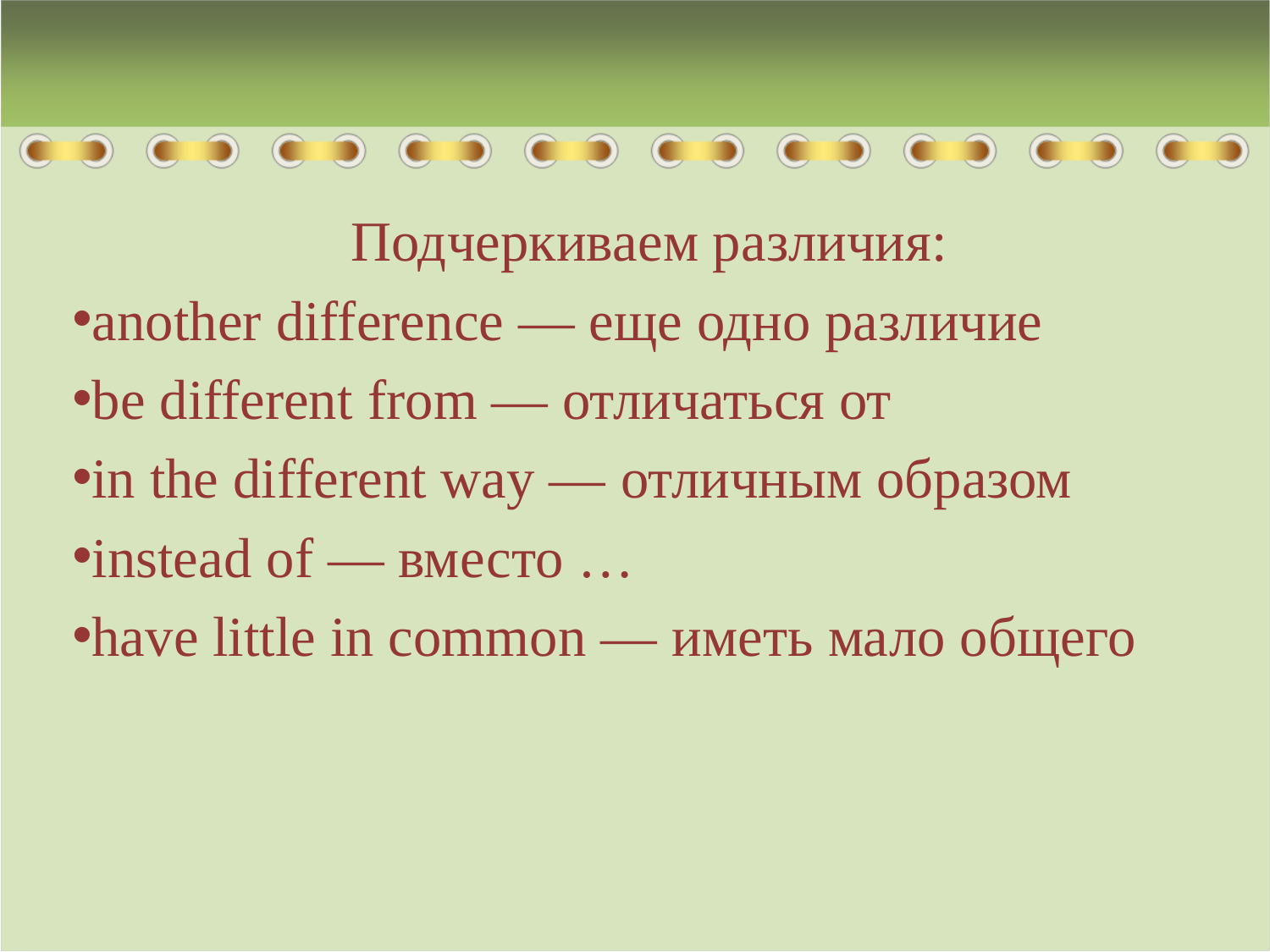

Подчеркиваем различия:
another difference — еще одно различие
be different from — отличаться от
in the different way — отличным образом
instead of — вместо …
have little in common — иметь мало общего